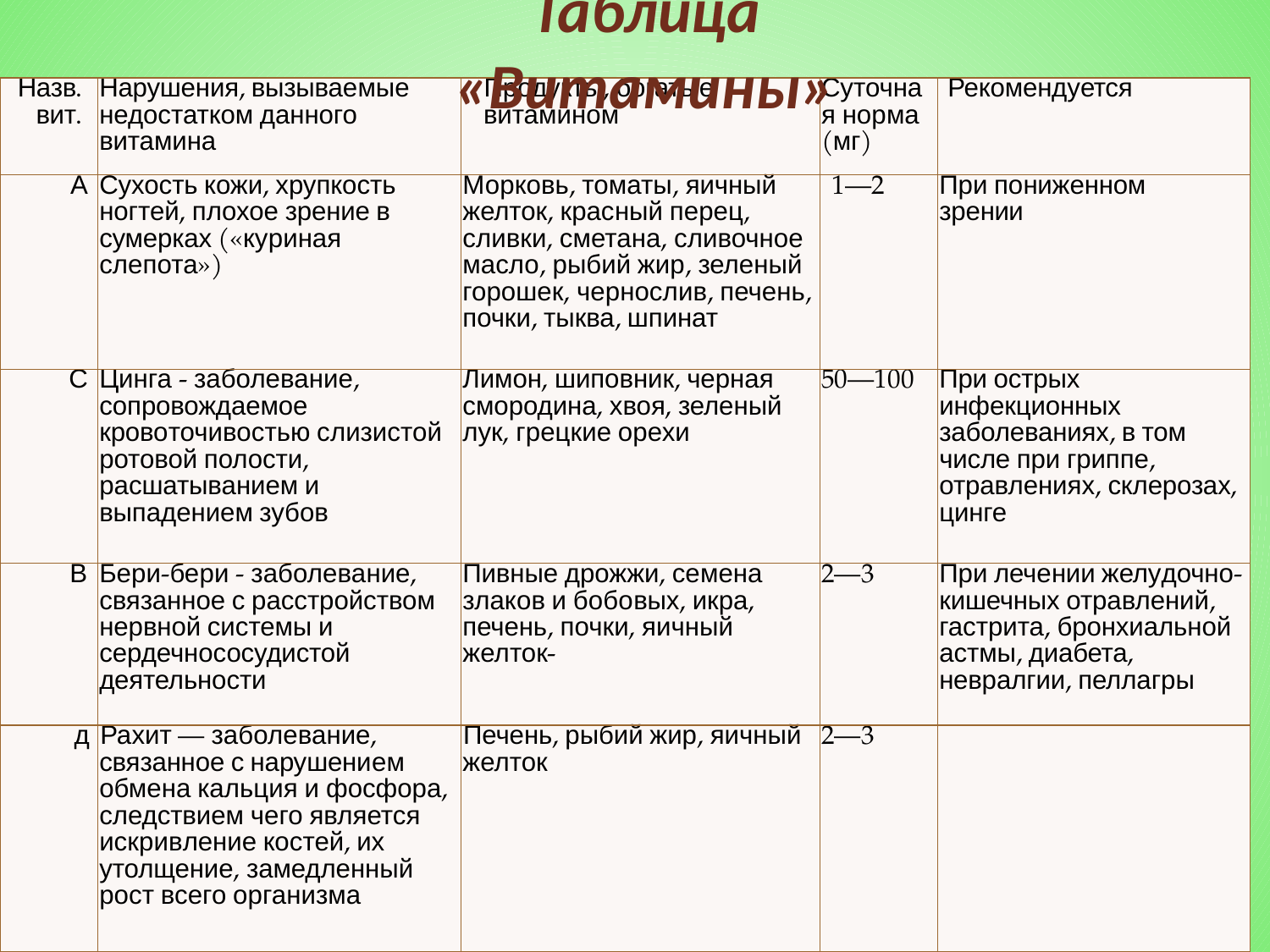

Таблица «Витамины»
| Назв. вит. | Нарушения, вызываемые недостатком данного витамина | Продукты, богатые витамином | Суточная норма (мг) | Рекомендуется |
| --- | --- | --- | --- | --- |
| А | Сухость кожи, хрупкость ногтей, плохое зрение в сумерках («куриная слепота») | Морковь, томаты, яичный желток, красный перец, сливки, сметана, сливочное масло, рыбий жир, зеленый горошек, чернослив, печень, почки, тыква, шпинат | 1—2 | При пониженном зрении |
| С | Цинга - заболевание, сопровождаемое кровоточивостью слизистой ротовой полости, расшатыванием и выпадением зубов | Лимон, шиповник, черная смородина, хвоя, зеленый лук, грецкие орехи | 50—100 | При острых инфекционных заболеваниях, в том числе при гриппе, отравлениях, склерозах, цинге |
| В | Бери-бери - заболевание, связанное с расстройством нервной системы и сердечнососудистой деятельности | Пивные дрожжи, семена злаков и бобовых, икра, печень, почки, яичный желток- | 2—3 | При лечении желудочно-кишечных отравлений, гастрита, бронхиальной астмы, диабета, невралгии, пеллагры |
| д | Рахит — заболевание, связанное с нарушением обмена кальция и фосфора, следствием чего является искривление костей, их утолщение, замедленный рост всего организма | Печень, рыбий жир, яичный желток | 2—3 |  |